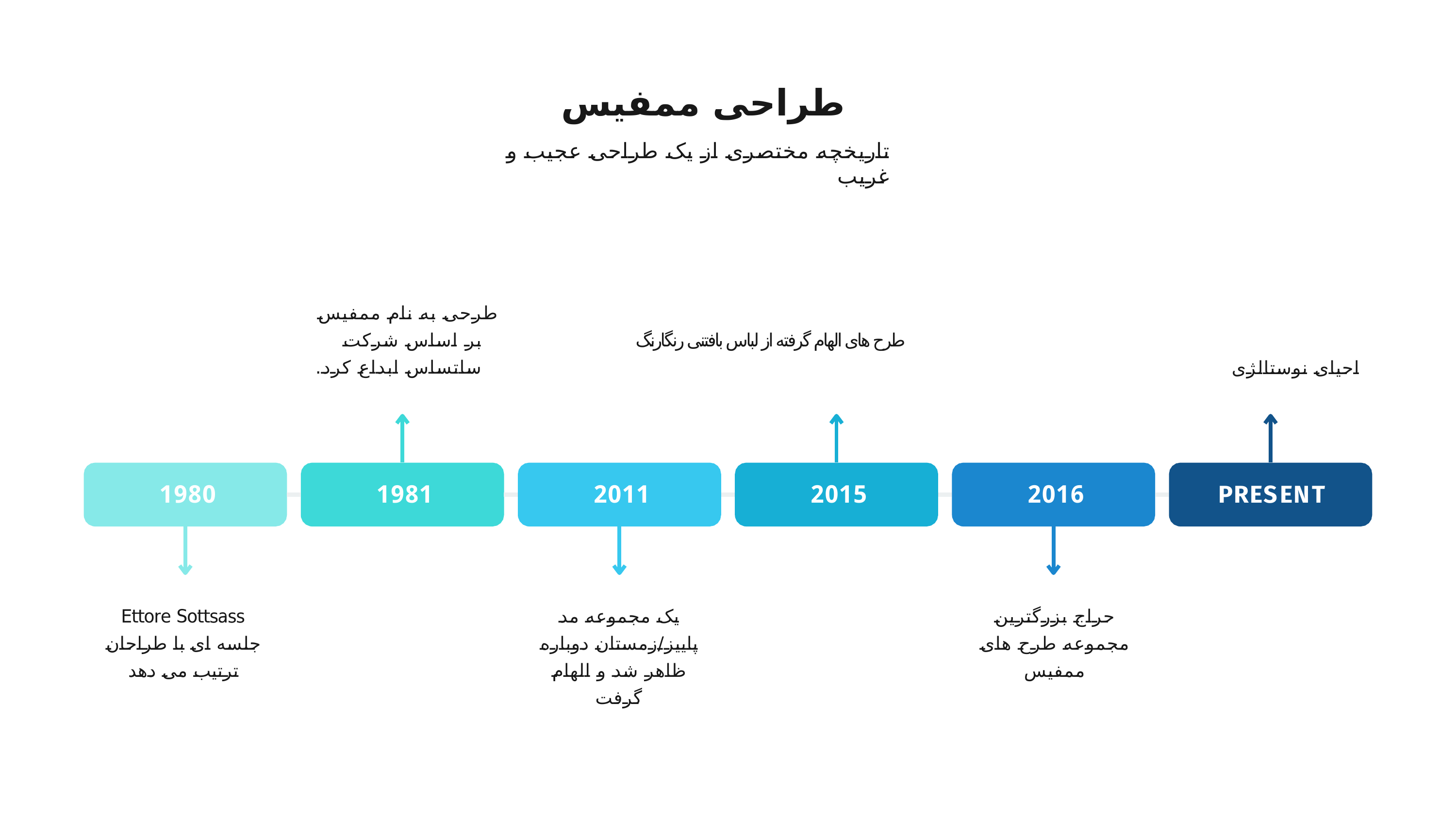

# طراحی ممفیس
تاریخچه مختصری از یک طراحی عجیب و غریب
طرحی به نام ممفیس بر اساس شرکت ساتساس ابداع کرد.
طرح های الهام گرفته از لباس بافتنی رنگارنگ
احیای نوستالژی

1980
1981
2011
2015
2016
PRESENT
Ettore Sottsass جلسه ای با طراحان ترتیب می دهد
یک مجموعه مد پاییز/زمستان دوباره ظاهر شد و الهام گرفت
حراج بزرگترین مجموعه طرح های ممفیس